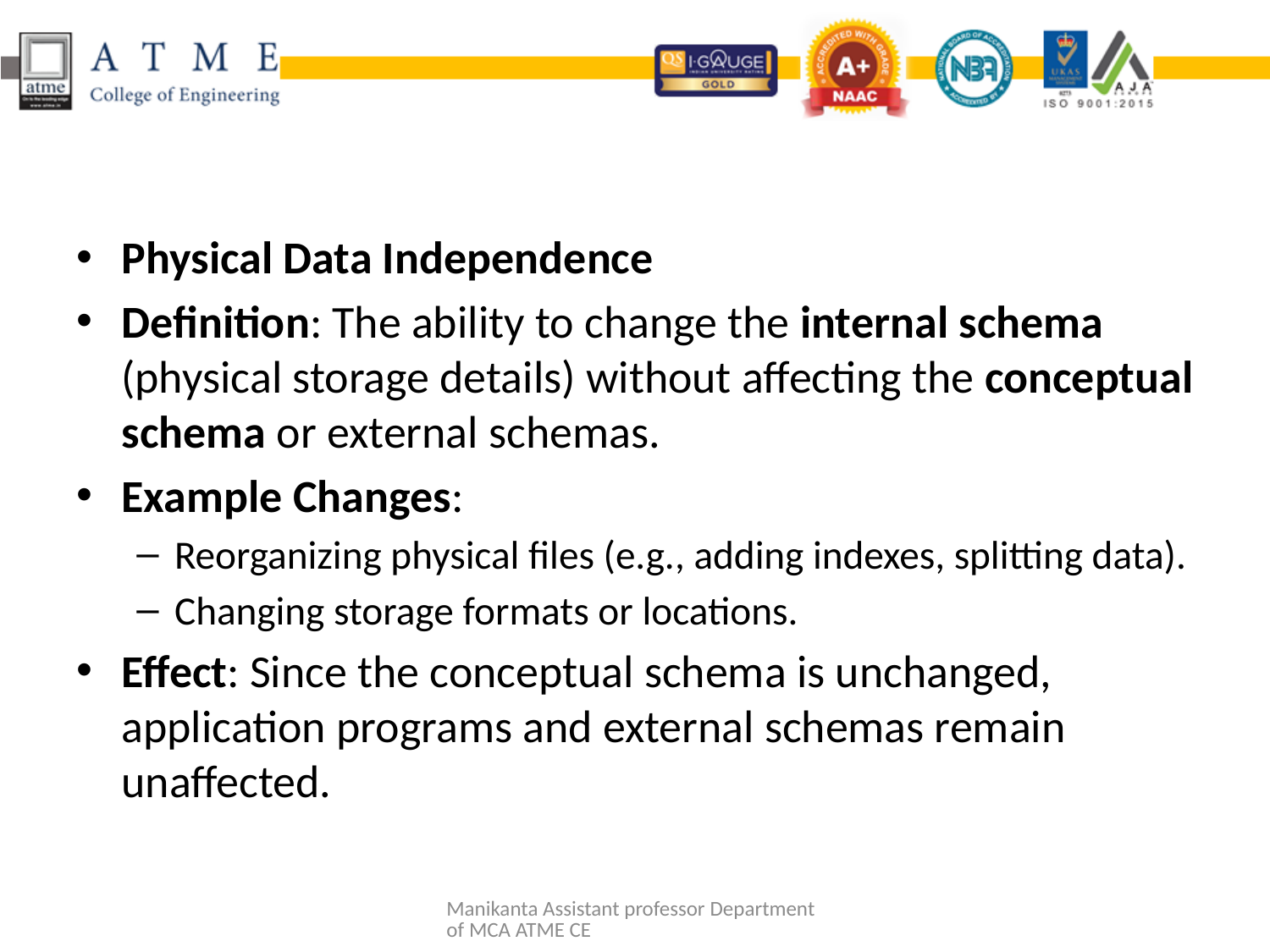

Physical Data Independence
Definition: The ability to change the internal schema (physical storage details) without affecting the conceptual schema or external schemas.
Example Changes:
Reorganizing physical files (e.g., adding indexes, splitting data).
Changing storage formats or locations.
Effect: Since the conceptual schema is unchanged, application programs and external schemas remain unaffected.

Manikanta Assistant professor Department of MCA ATME CE